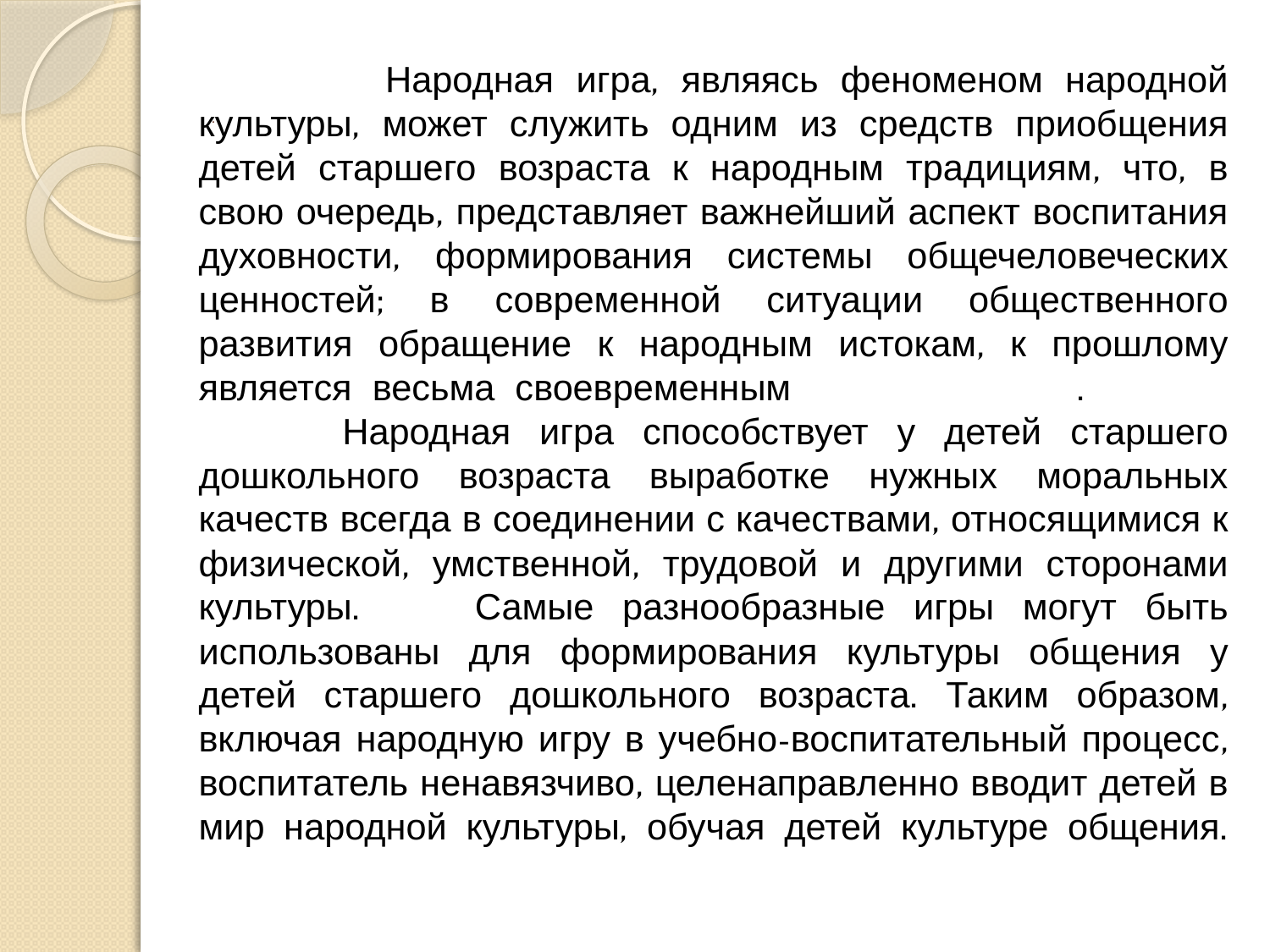

# .
          Народная игра, являясь феноменом народной культуры, может служить одним из средств приобщения детей старшего возраста к народным традициям, что, в свою очередь, представляет важнейший аспект воспитания духовности, формирования системы общечеловеческих ценностей; в современной ситуации общественного развития обращение к народным истокам, к прошлому является весьма своевременным              .
     Народная игра способствует у детей старшего дошкольного возраста выработке нужных моральных качеств всегда в соединении с качествами, относящимися к физической, умственной, трудовой и другими сторонами культуры.    Самые разнообразные игры могут быть использованы для формирования культуры общения у детей старшего дошкольного возраста. Таким образом, включая народную игру в учебно-воспитательный процесс, воспитатель ненавязчиво, целенаправленно вводит детей в мир народной культуры, обучая детей культуре общения.